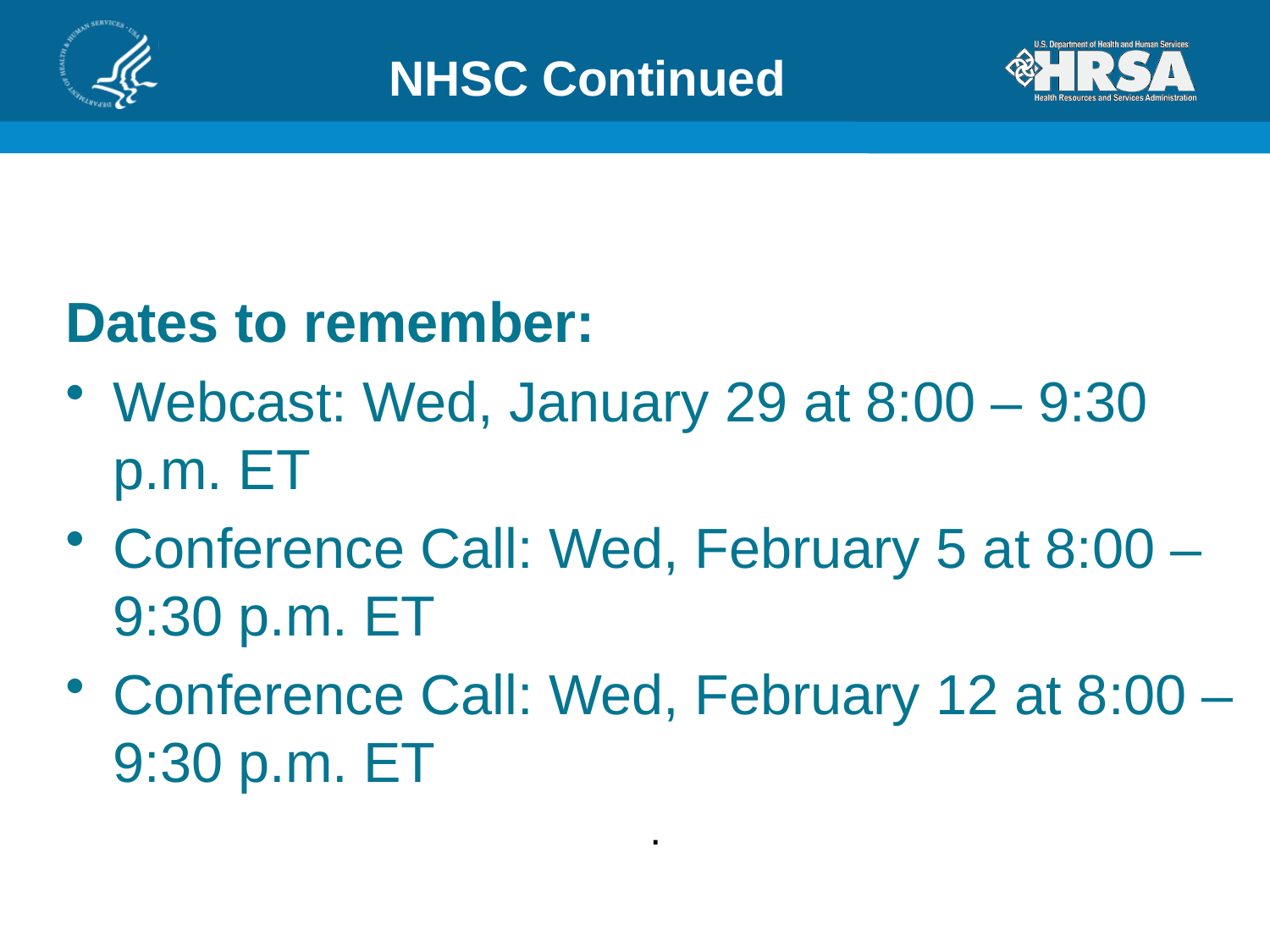

# NHSC Continued

Dates to remember:
Webcast: Wed, January 29 at 8:00 – 9:30 p.m. ET
Conference Call: Wed, February 5 at 8:00 – 9:30 p.m. ET
Conference Call: Wed, February 12 at 8:00 – 9:30 p.m. ET
.